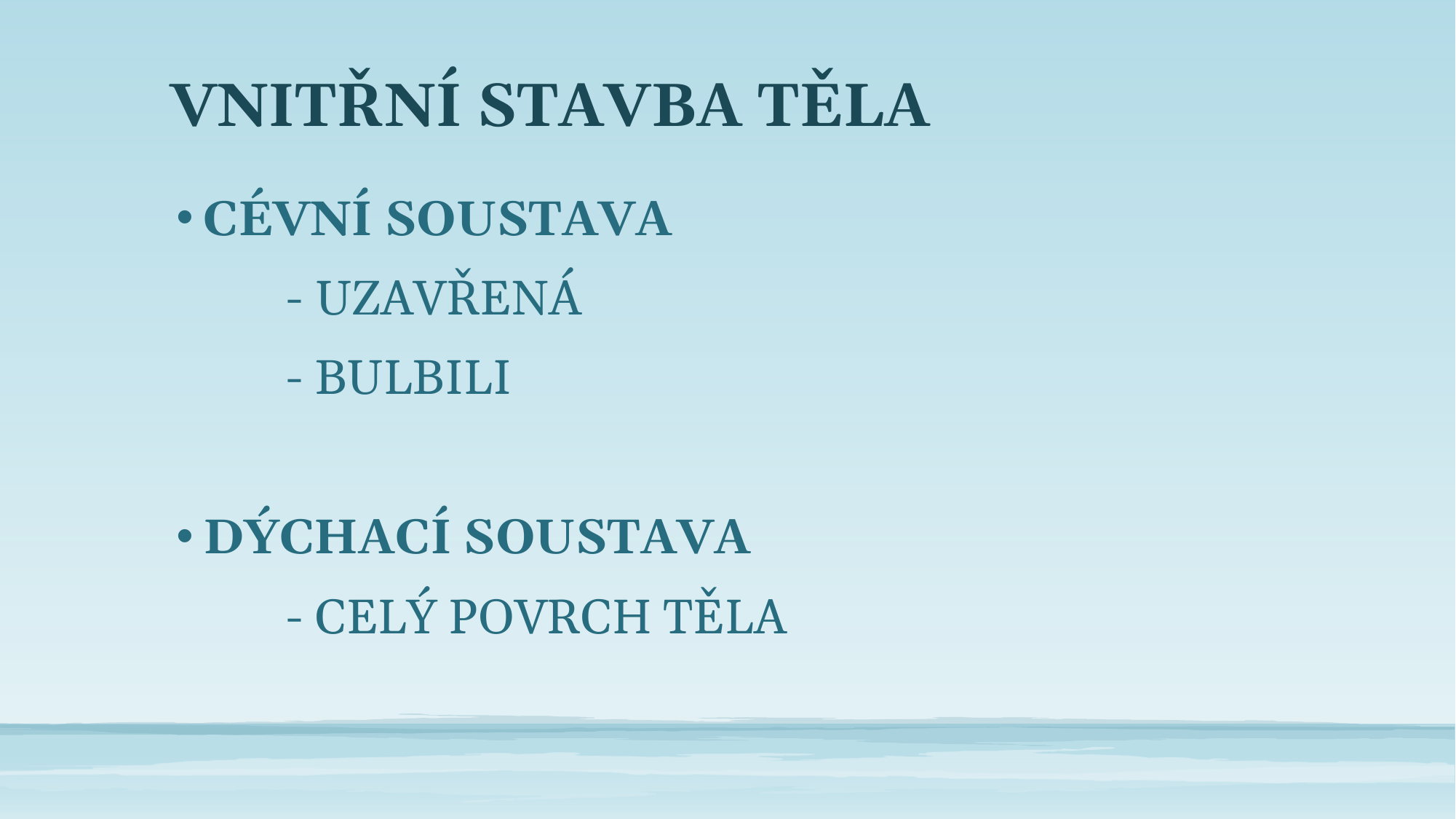

VNITŘNÍ STAVBA TĚLA
CÉVNÍ SOUSTAVA
	- UZAVŘENÁ
	- BULBILI

DÝCHACÍ SOUSTAVA
	- CELÝ POVRCH TĚLA